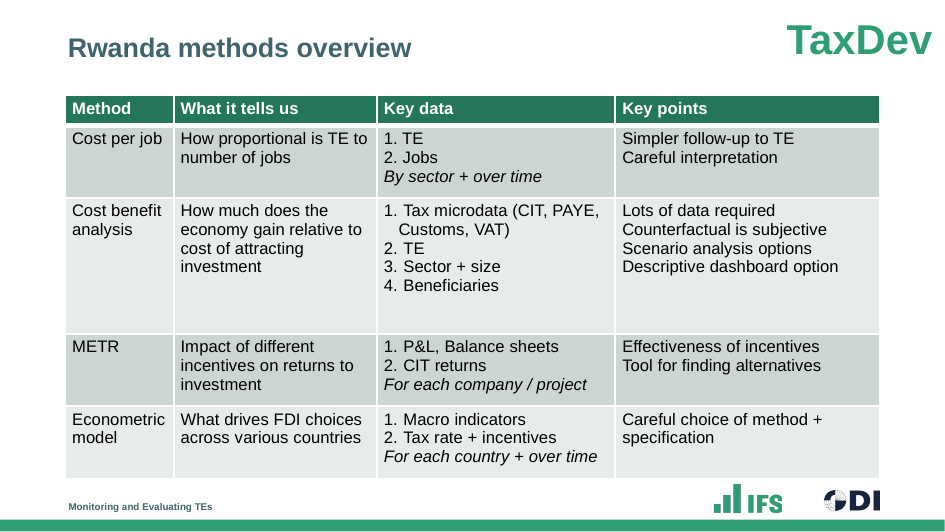

# Rwanda methods overview

| Method | What it tells us | Key data | Key points |
| --- | --- | --- | --- |
| Cost per job | How proportional is TE to number of jobs | 1. TE 2. Jobs By sector + over time | Simpler follow-up to TE Careful interpretation |
| Cost benefit analysis | How much does the economy gain relative to cost of attracting investment | Tax microdata (CIT, PAYE, Customs, VAT) TE Sector + size Beneficiaries | Lots of data required Counterfactual is subjective Scenario analysis options Descriptive dashboard option |
| METR | Impact of different incentives on returns to investment | P&L, Balance sheets CIT returns For each company / project | Effectiveness of incentives Tool for finding alternatives |
| Econometric model | What drives FDI choices across various countries | Macro indicators Tax rate + incentives For each country + over time | Careful choice of method + specification |
Monitoring and Evaluating TEs